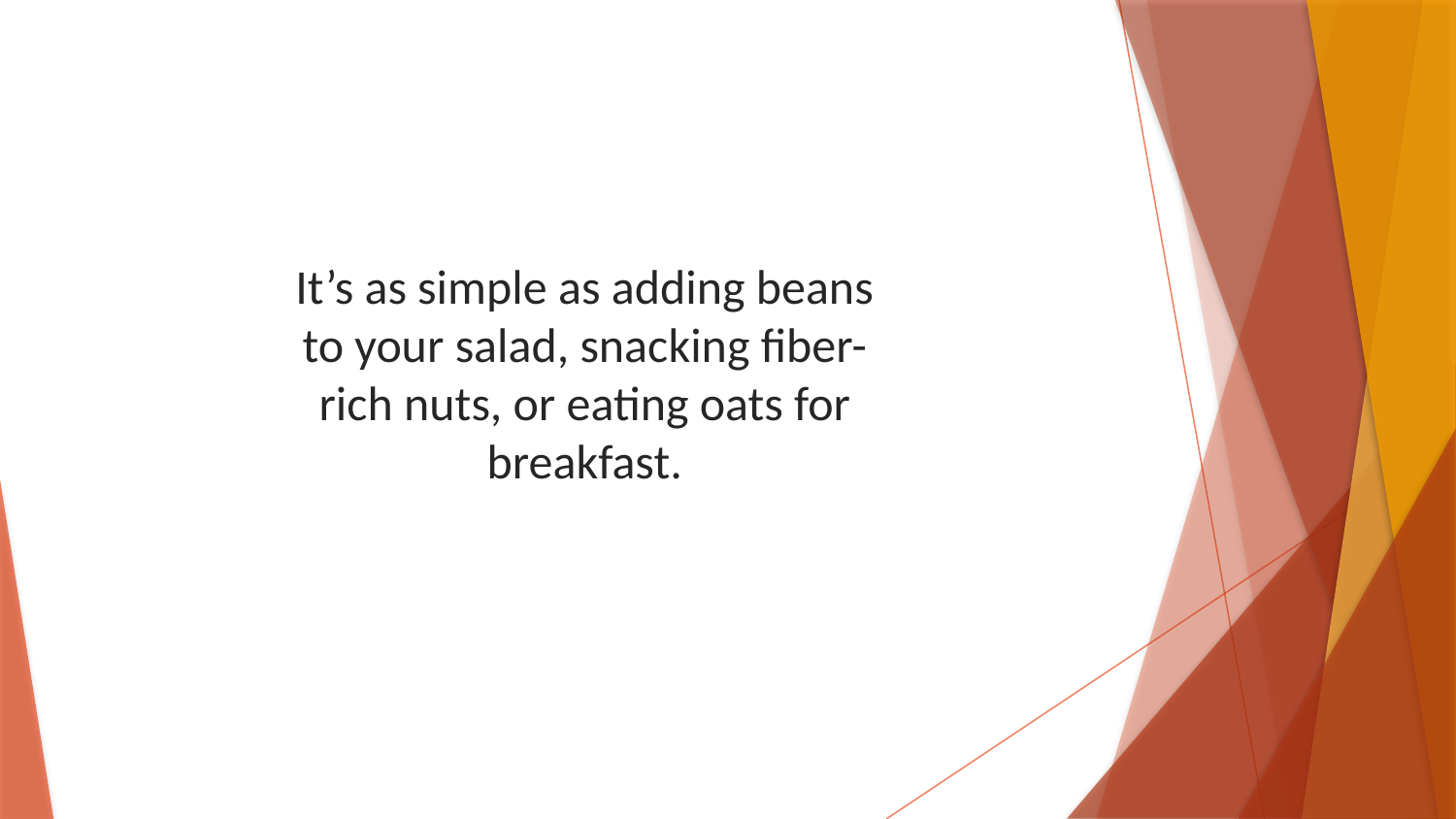

It’s as simple as adding beans to your salad, snacking fiber-rich nuts, or eating oats for breakfast.